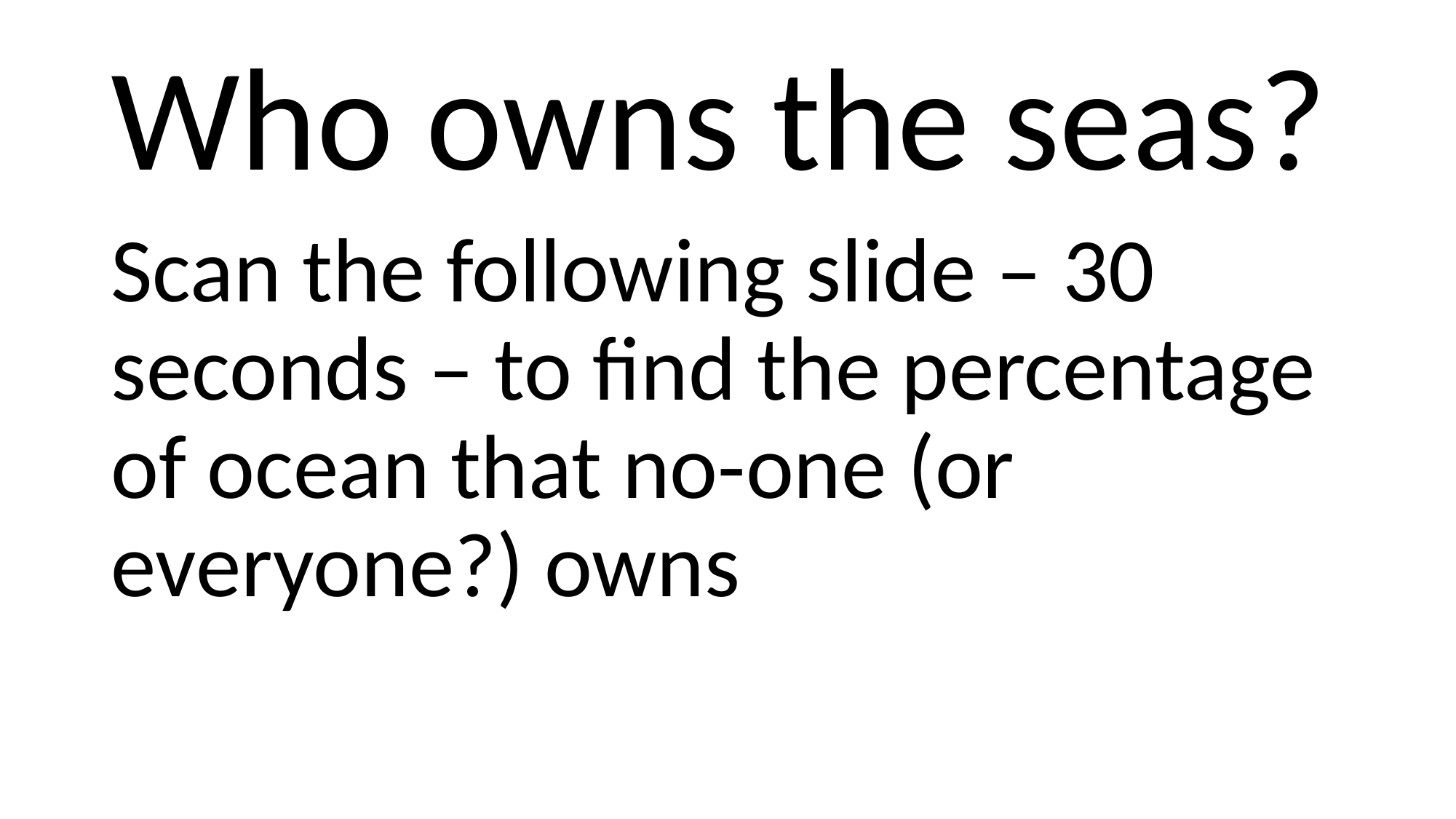

# Who owns the seas?
Scan the following slide – 30 seconds – to find the percentage of ocean that no-one (or everyone?) owns